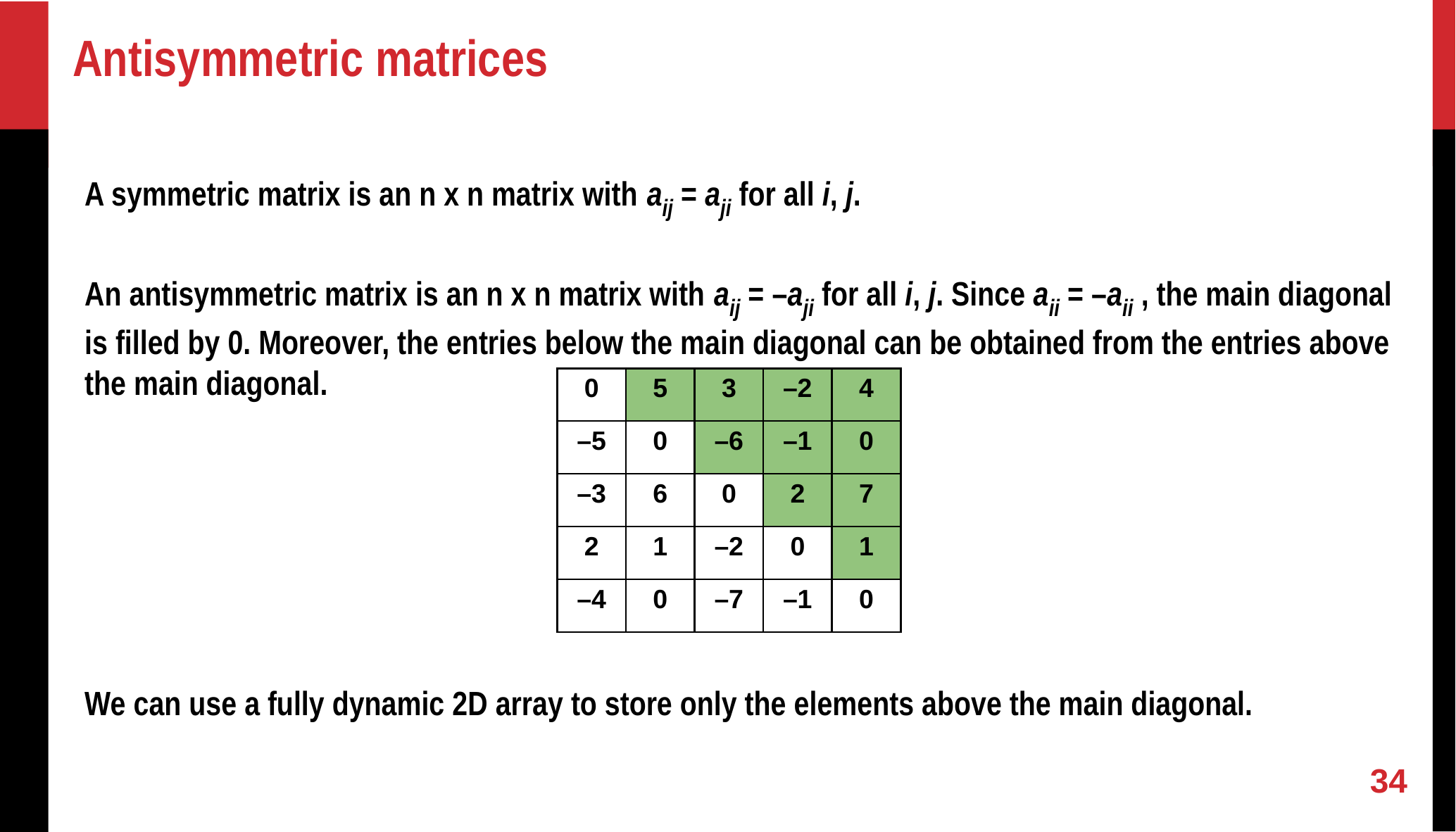

Antisymmetric matrices
A symmetric matrix is an n x n matrix with aij = aji for all i, j.

An antisymmetric matrix is an n x n matrix with aij = –aji for all i, j. Since aii = –aii , the main diagonal is filled by 0. Moreover, the entries below the main diagonal can be obtained from the entries above the main diagonal.

We can use a fully dynamic 2D array to store only the elements above the main diagonal.
| 0 | 5 | 3 | –2 | 4 |
| --- | --- | --- | --- | --- |
| –5 | 0 | –6 | –1 | 0 |
| –3 | 6 | 0 | 2 | 7 |
| 2 | 1 | –2 | 0 | 1 |
| –4 | 0 | –7 | –1 | 0 |
34